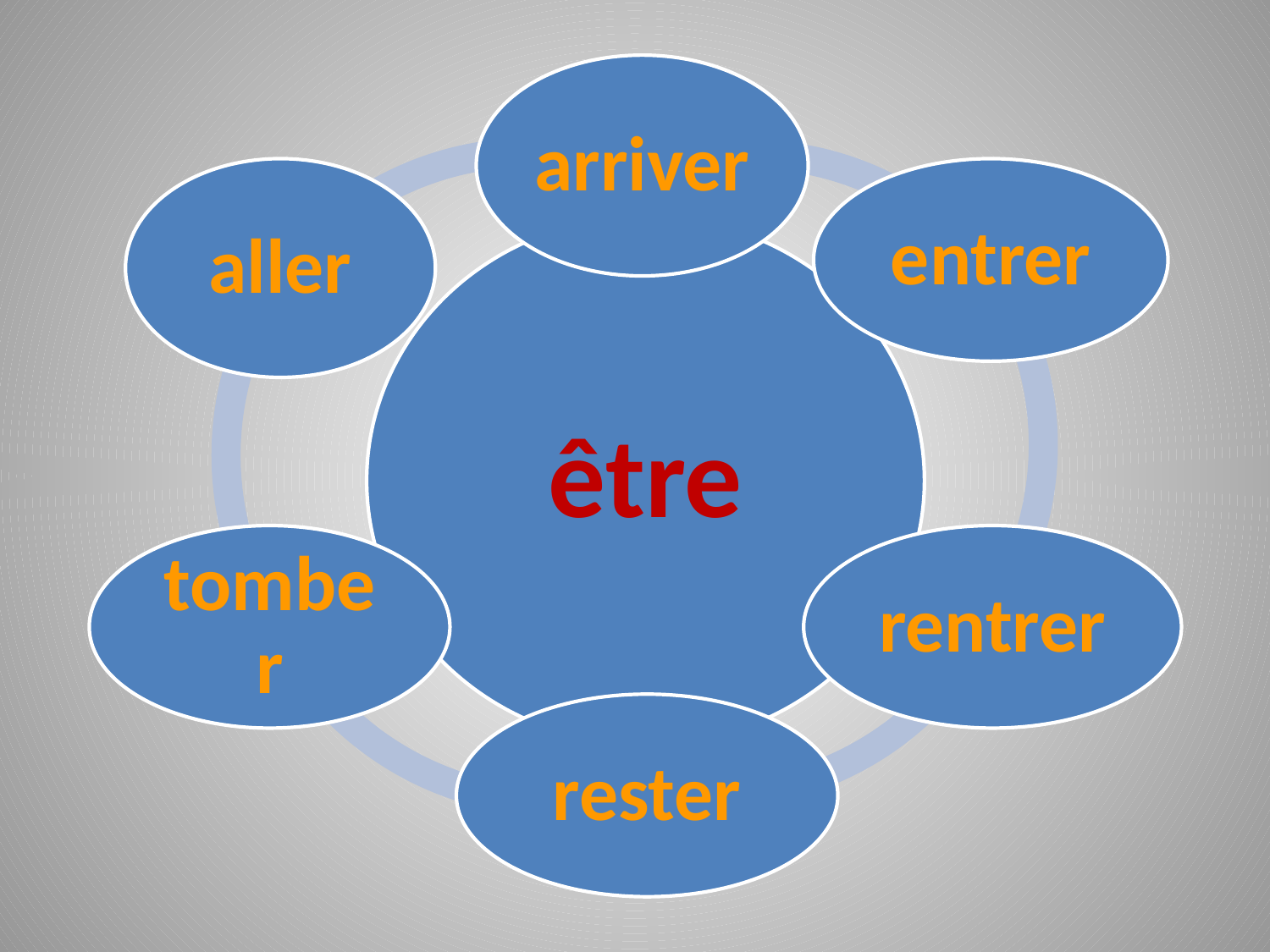

être
arriver
entrer
rentrer
rester
tomber
aller